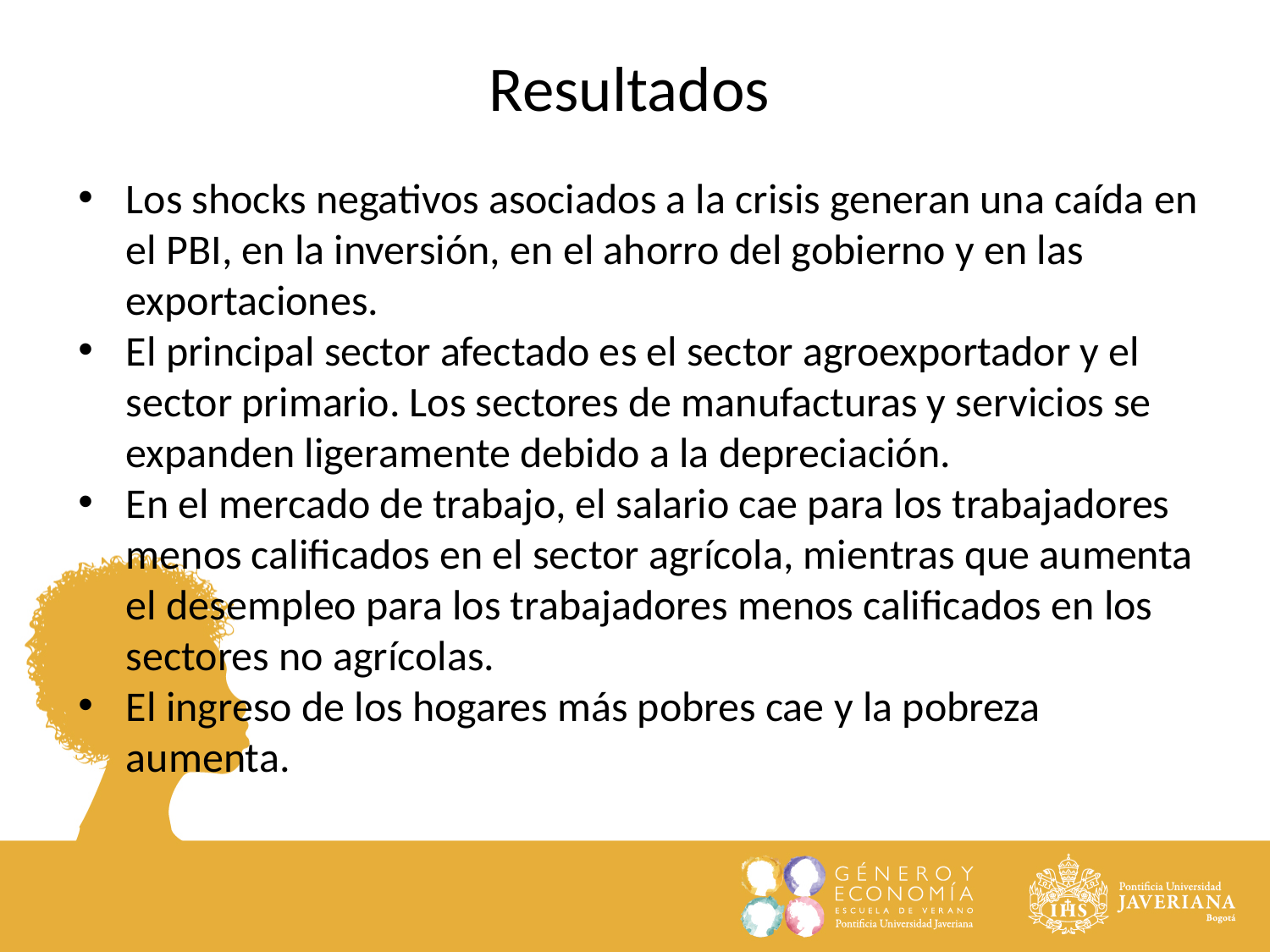

Resultados
Los shocks negativos asociados a la crisis generan una caída en el PBI, en la inversión, en el ahorro del gobierno y en las exportaciones.
El principal sector afectado es el sector agroexportador y el sector primario. Los sectores de manufacturas y servicios se expanden ligeramente debido a la depreciación.
En el mercado de trabajo, el salario cae para los trabajadores menos calificados en el sector agrícola, mientras que aumenta el desempleo para los trabajadores menos calificados en los sectores no agrícolas.
El ingreso de los hogares más pobres cae y la pobreza aumenta.